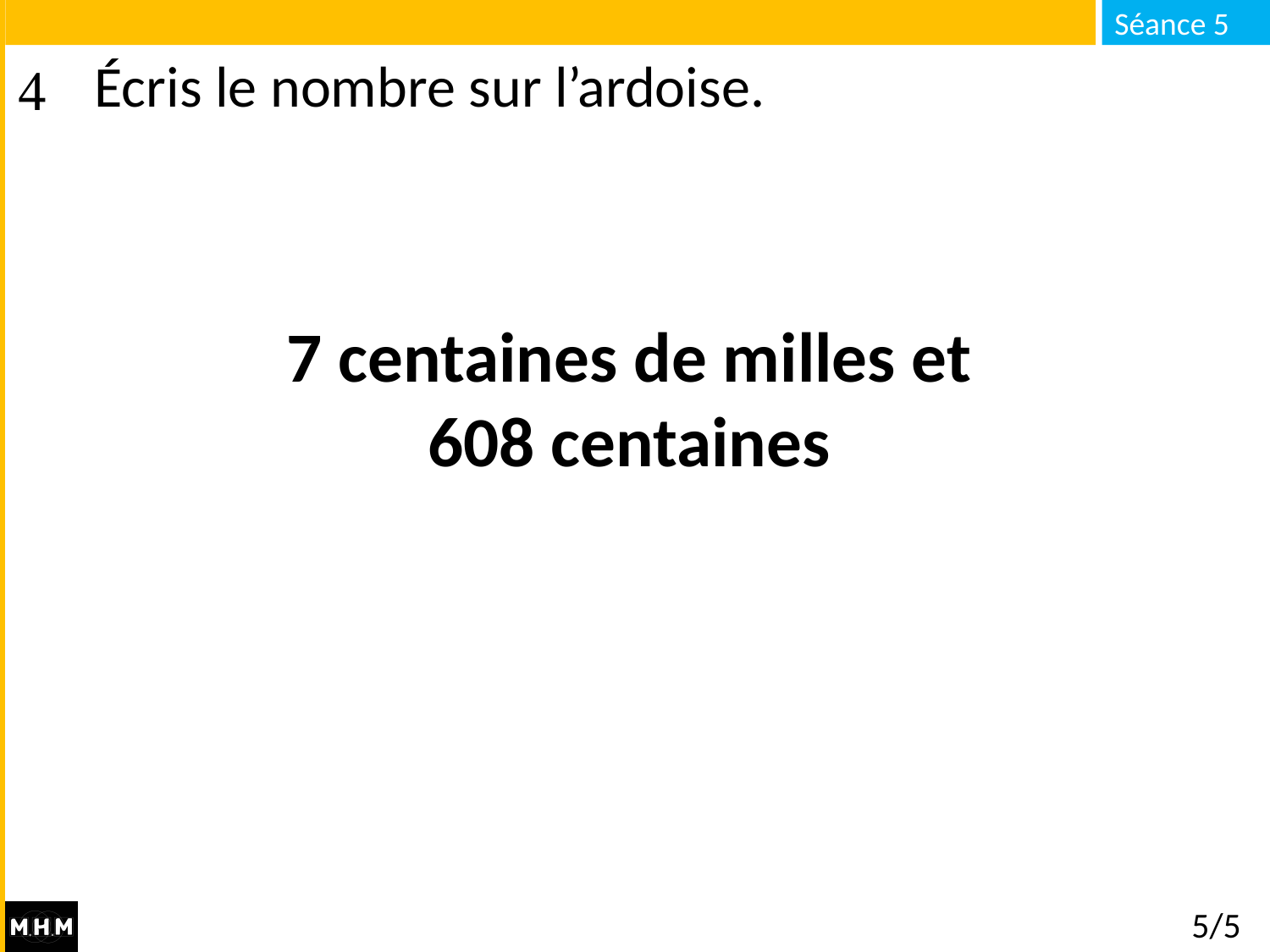

# Écris le nombre sur l’ardoise.
7 centaines de milles et 608 centaines
5/5